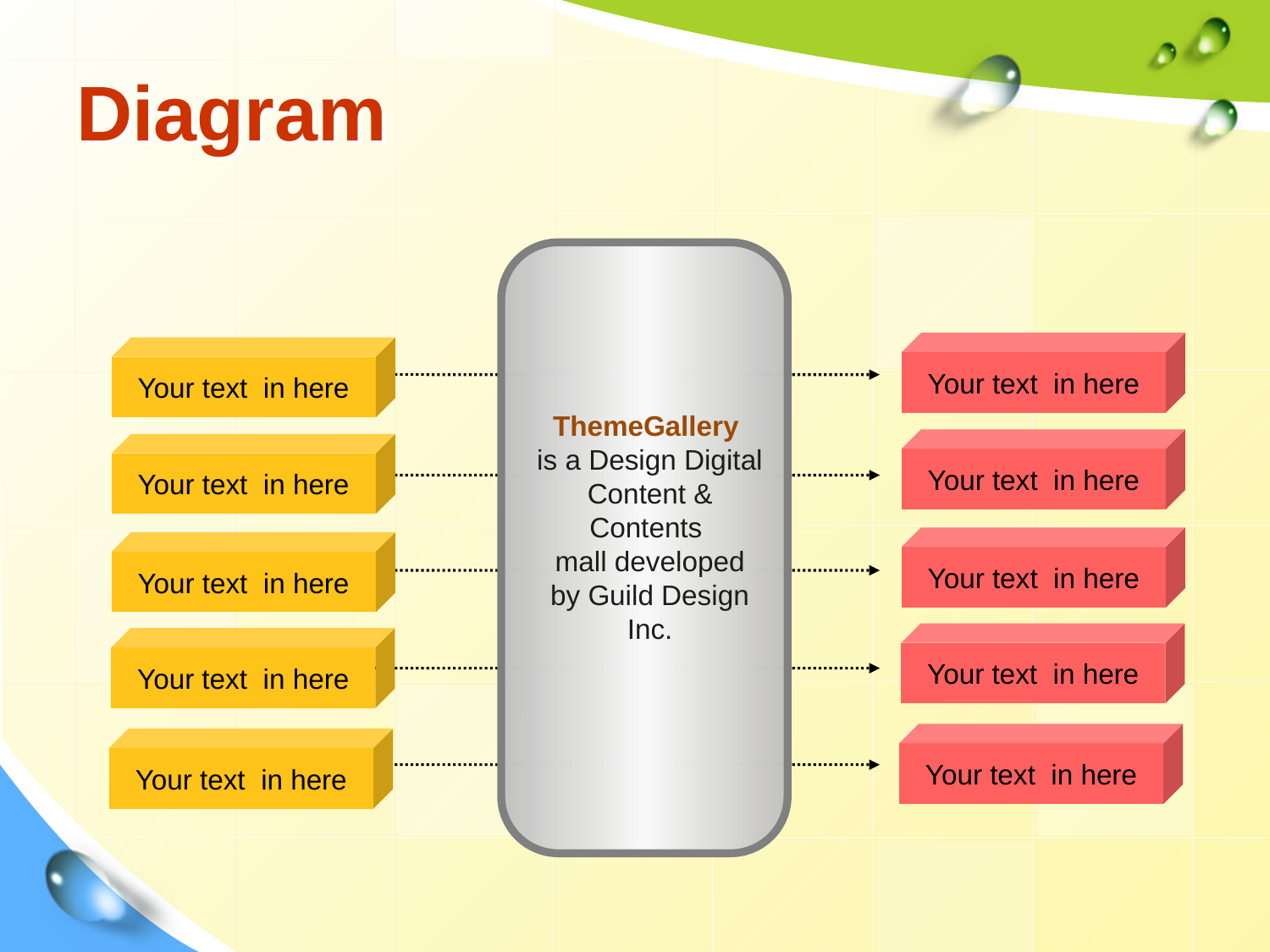

# Diagram
Your text  in here
Your text  in here

ThemeGallery
is a Design Digital Content & Contents
mall developed
by Guild Design Inc.

Your text  in here
Your text  in here

Your text  in here
Your text  in here

Your text  in here
Your text  in here

Your text  in here
Your text  in here